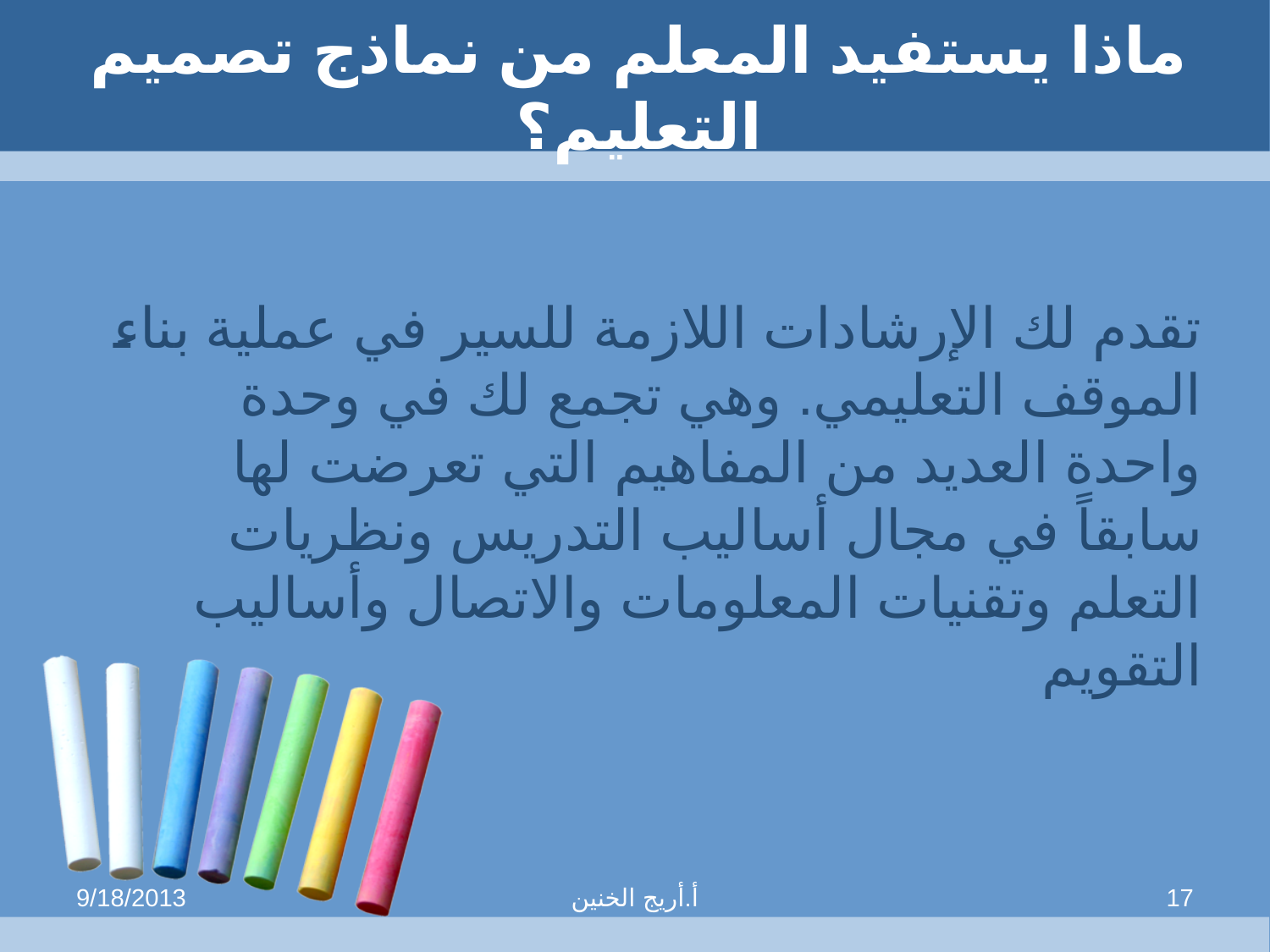

# ماذا يستفيد المعلم من نماذج تصميم التعليم؟

تقدم لك الإرشادات اللازمة للسير في عملية بناء الموقف التعليمي. وهي تجمع لك في وحدة واحدة العديد من المفاهيم التي تعرضت لها سابقاً في مجال أساليب التدريس ونظريات التعلم وتقنيات المعلومات والاتصال وأساليب التقويم
9/18/2013
أ.أريج الخنين
17